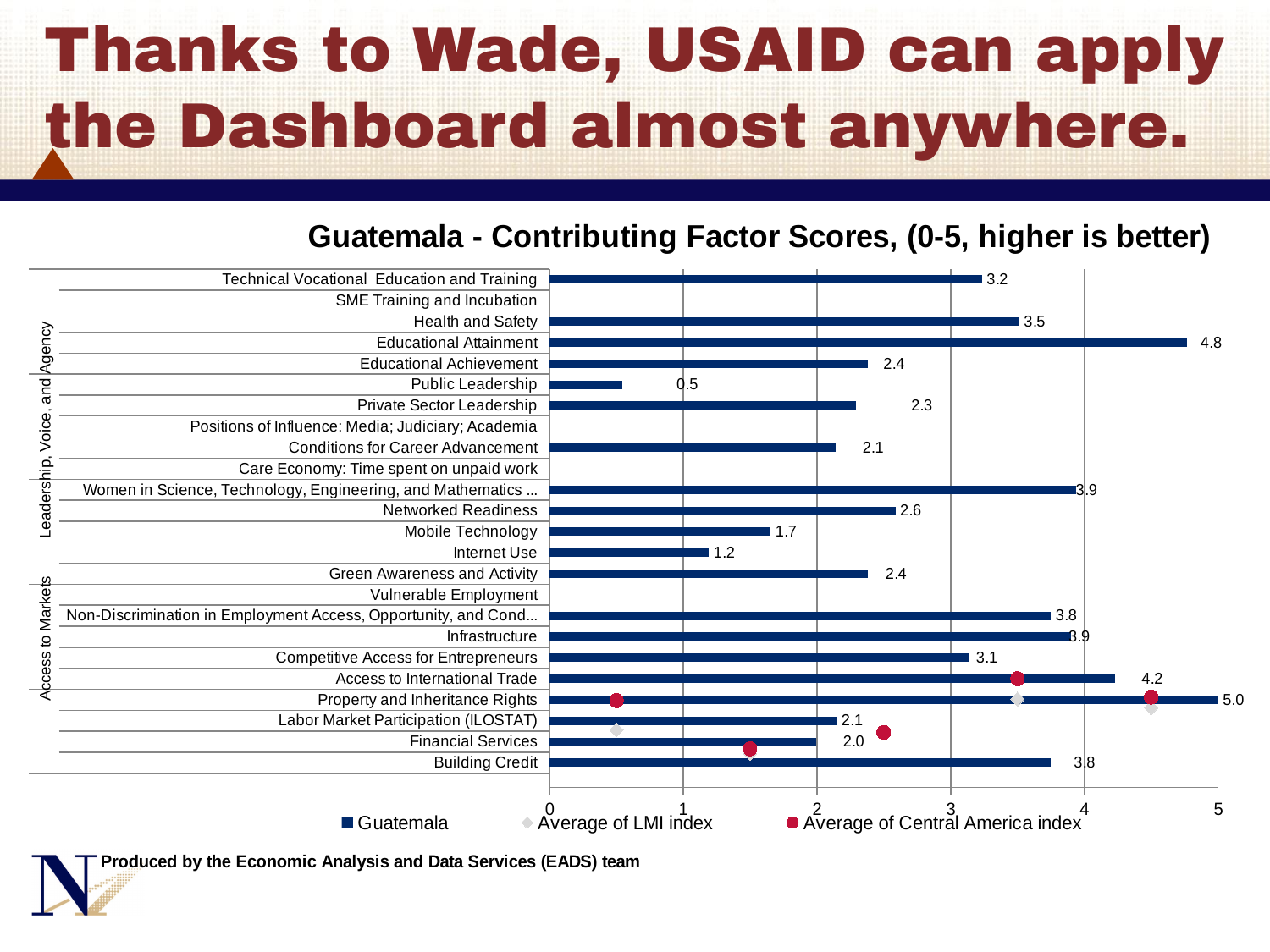

# Thanks to Wade, USAID can apply the Dashboard almost anywhere.

### Chart: Guatemala - Contributing Factor Scores, (0-5, higher is better)

| Category | Guatemala | Average of Central America index | Average of LMI index |
|---|---|---|---|
| Building Credit | 3.75 | 0.5 | 0.5 |
| Financial Services | 1.996920928722879 | 1.5 | 1.5 |
| Labor Market Participation (ILOSTAT) | 2.14800750768091 | 2.5 | 2.5 |
| Property and Inheritance Rights | 5.0 | 3.5 | 3.5 |
| Access to International Trade | 4.23 | 4.5 | 4.5 |
| Competitive Access for Entrepreneurs | 3.140545357142857 | 5.5 | 5.5 |
| Infrastructure | 3.9 | 6.5 | 6.5 |
| Non-Discrimination in Employment Access, Opportunity, and Conditions | 3.75 | 7.5 | 7.5 |
| Vulnerable Employment | None | 8.5 | 8.5 |
| Green Awareness and Activity | 2.382 | 9.5 | 9.5 |
| Internet Use | 1.191931540342298 | 10.5 | 10.5 |
| Mobile Technology | 1.65276763744924 | 11.5 | 11.5 |
| Networked Readiness | 2.586334420318209 | 12.5 | 12.5 |
| Women in Science, Technology, Engineering, and Mathematics (STEM) | 3.939884377664109 | 13.5 | 13.5 |
| Care Economy: Time spent on unpaid work | None | 14.5 | 14.5 |
| Conditions for Career Advancement | 2.142857142857143 | 15.5 | 15.5 |
| Positions of Influence: Media; Judiciary; Academia | None | 16.5 | 16.5 |
| Private Sector Leadership | 2.28988085289272 | 17.5 | 17.5 |
| Public Leadership | 0.545 | 18.5 | 18.5 |
| Educational Achievement | 2.379076857142859 | 19.5 | 19.5 |
| Educational Attainment | 4.765 | 20.5 | 20.5 |
| Health and Safety | 3.511882715338216 | 21.5 | 21.5 |
| SME Training and Incubation | None | 22.5 | 22.5 |
| Technical Vocational  Education and Training | 3.232901751647511 | 23.5 | 23.5 |